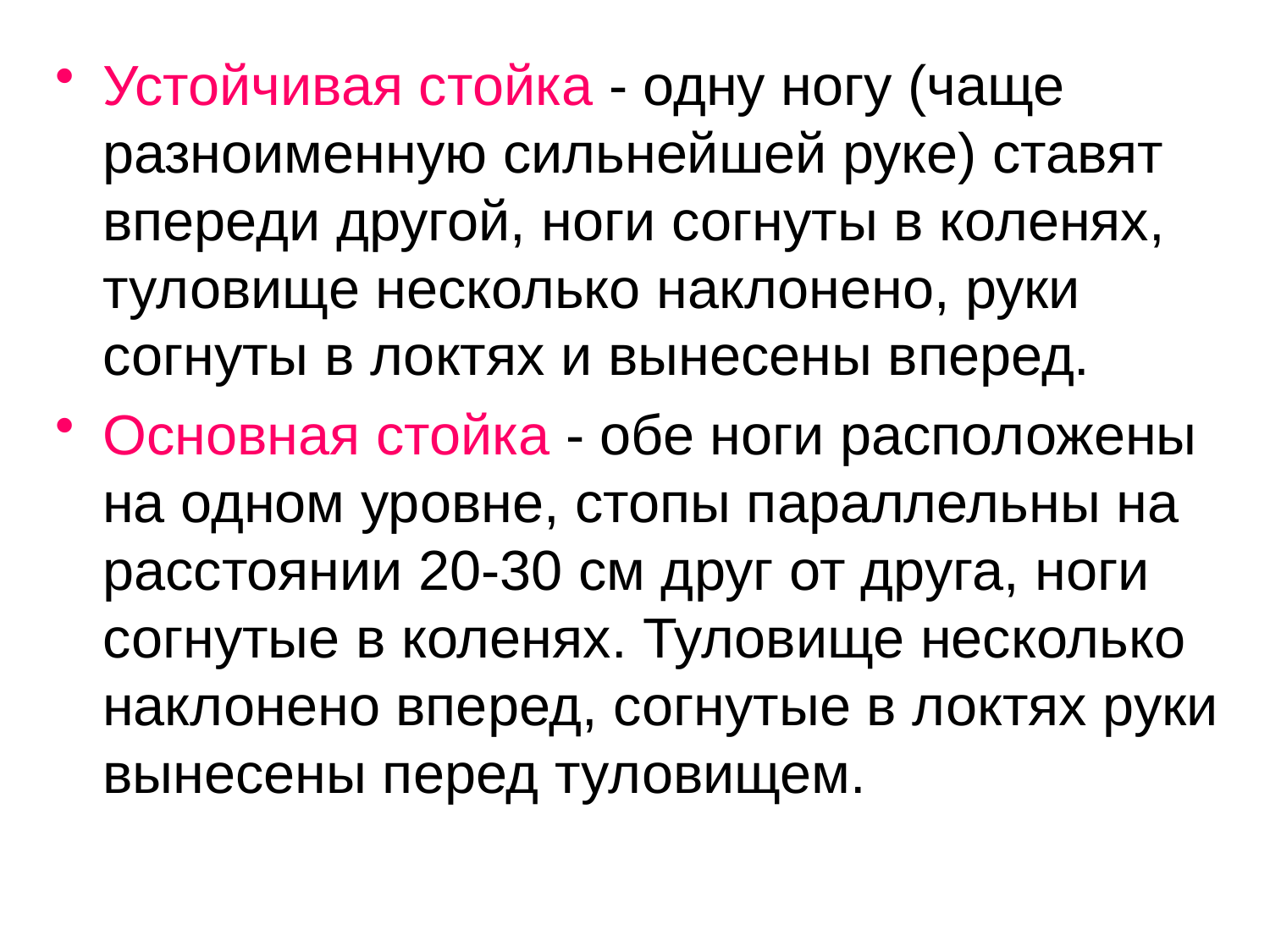

Устойчивая стойка - одну ногу (чаще разноименную сильнейшей руке) ставят впереди другой, ноги согнуты в коленях, туловище несколько наклонено, руки согнуты в локтях и вынесены вперед.
Основная стойка - обе ноги расположены на одном уровне, стопы параллельны на расстоянии 20-30 см друг от друга, ноги согнутые в коленях. Туловище несколько наклонено вперед, согнутые в локтях руки вынесены перед туловищем.